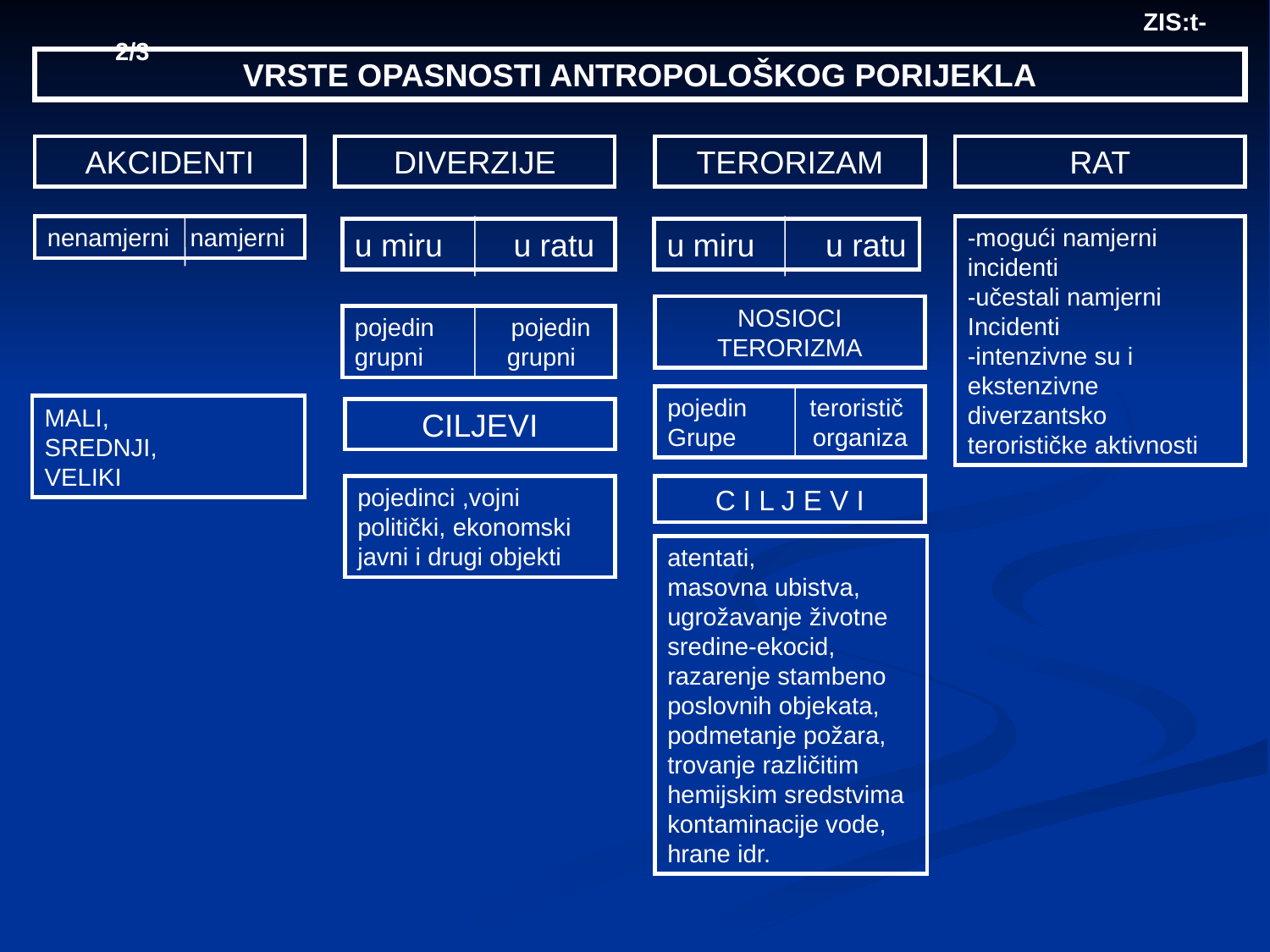

ZIS:t-2/3
VRSTE OPASNOSTI ANTROPOLOŠKOG PORIJEKLA
AKCIDENTI
DIVERZIJE
TERORIZAM
RAT
-mogući namjerni
incidenti
-učestali namjerni
Incidenti
-intenzivne su i
ekstenzivne diverzantsko
terorističke aktivnosti
nenamjerni   namjerni

u miru        u ratu
u miru        u ratu
NOSIOCI
TERORIZMA
pojedin           pojedin
grupni            grupni

pojedin         teroristič
Grupe           organiza

MALI,
SREDNJI,
VELIKI
CILJEVI
pojedinci ,vojni
politički, ekonomski
javni i drugi objekti
C I L J E V I
atentati,
masovna ubistva,
ugrožavanje životne
sredine-ekocid,
razarenje stambeno
poslovnih objekata,
podmetanje požara,
trovanje različitim
hemijskim sredstvima
kontaminacije vode,
hrane idr.